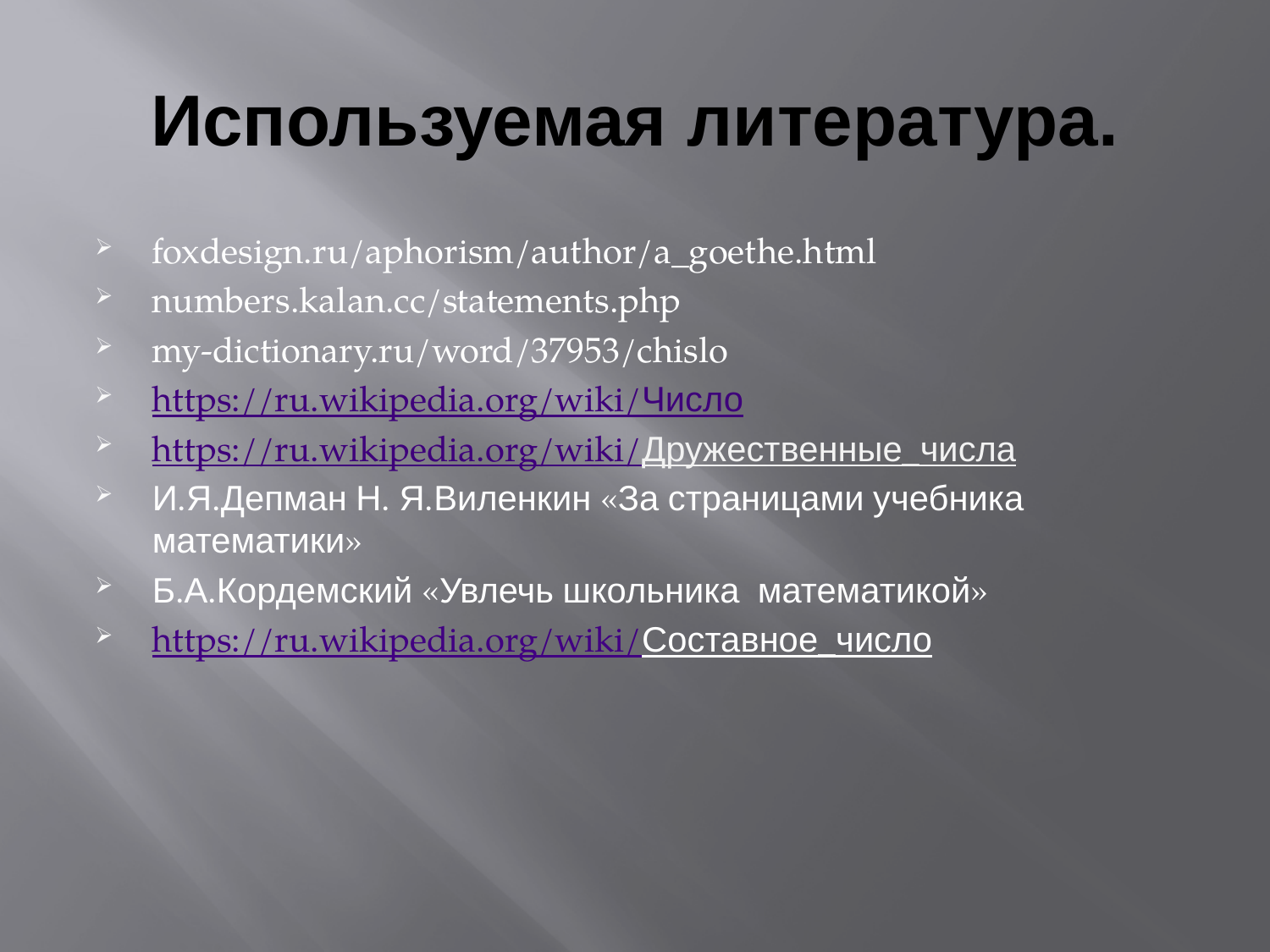

# Используемая литература.
foxdesign.ru/aphorism/author/a_goethe.html
numbers.kalan.cc/statements.php
my-dictionary.ru/word/37953/chislo
https://ru.wikipedia.org/wiki/Число
https://ru.wikipedia.org/wiki/Дружественные_числа
И.Я.Депман Н. Я.Виленкин «За страницами учебника математики»
Б.А.Кордемский «Увлечь школьника  математикой»
https://ru.wikipedia.org/wiki/Составное_число